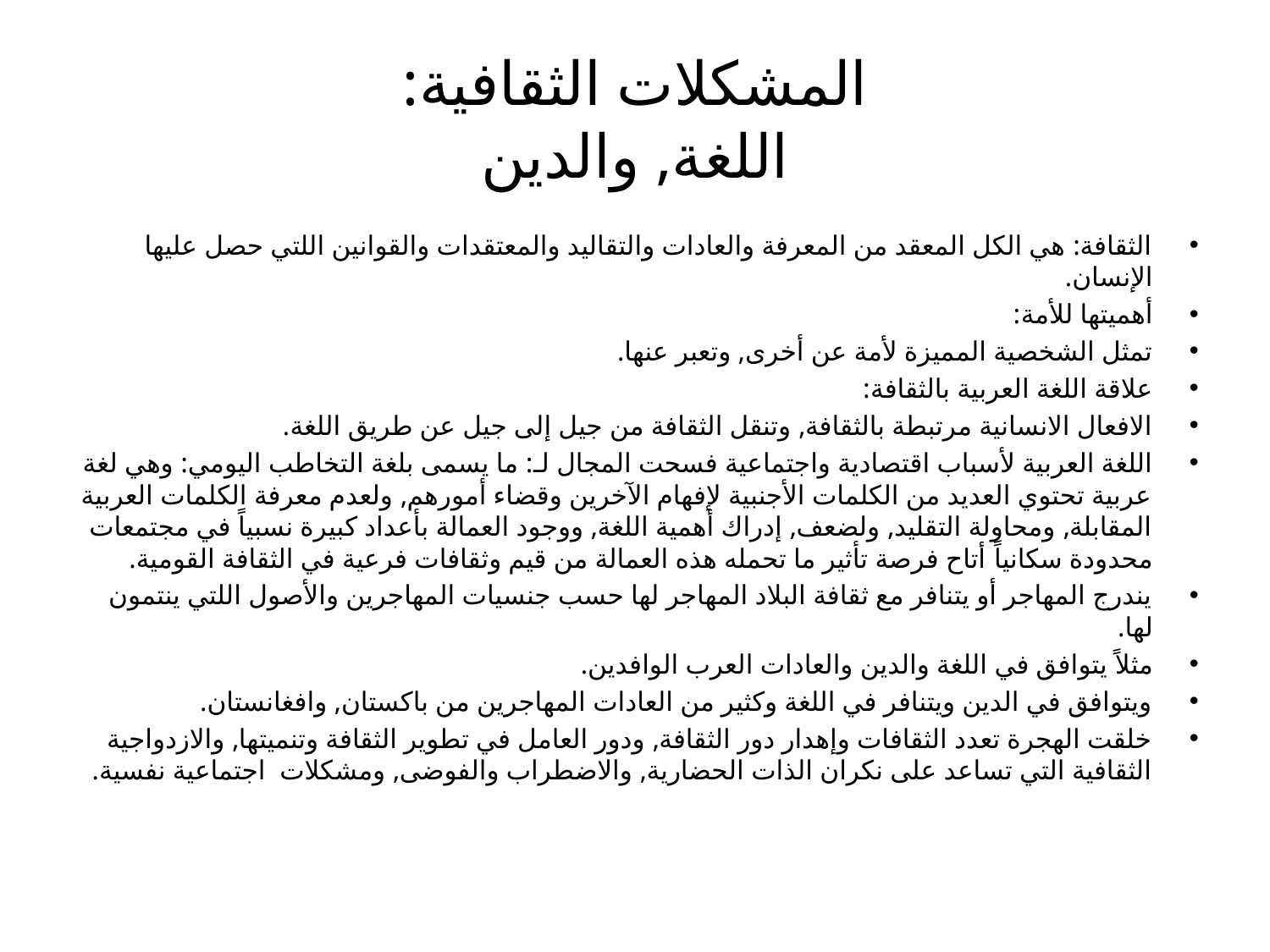

# المشكلات الثقافية: اللغة, والدين
الثقافة: هي الكل المعقد من المعرفة والعادات والتقاليد والمعتقدات والقوانين اللتي حصل عليها الإنسان.
أهميتها للأمة:
تمثل الشخصية المميزة لأمة عن أخرى, وتعبر عنها.
علاقة اللغة العربية بالثقافة:
الافعال الانسانية مرتبطة بالثقافة, وتنقل الثقافة من جيل إلى جيل عن طريق اللغة.
اللغة العربية لأسباب اقتصادية واجتماعية فسحت المجال لـ: ما يسمى بلغة التخاطب اليومي: وهي لغة عربية تحتوي العديد من الكلمات الأجنبية لإفهام الآخرين وقضاء أمورهم, ولعدم معرفة الكلمات العربية المقابلة, ومحاولة التقليد, ولضعف, إدراك أهمية اللغة, ووجود العمالة بأعداد كبيرة نسبياً في مجتمعات محدودة سكانياً أتاح فرصة تأثير ما تحمله هذه العمالة من قيم وثقافات فرعية في الثقافة القومية.
يندرج المهاجر أو يتنافر مع ثقافة البلاد المهاجر لها حسب جنسيات المهاجرين والأصول اللتي ينتمون لها.
مثلاً يتوافق في اللغة والدين والعادات العرب الوافدين.
ويتوافق في الدين ويتنافر في اللغة وكثير من العادات المهاجرين من باكستان, وافغانستان.
خلقت الهجرة تعدد الثقافات وإهدار دور الثقافة, ودور العامل في تطوير الثقافة وتنميتها, والازدواجية الثقافية التي تساعد على نكران الذات الحضارية, والاضطراب والفوضى, ومشكلات  اجتماعية نفسية.